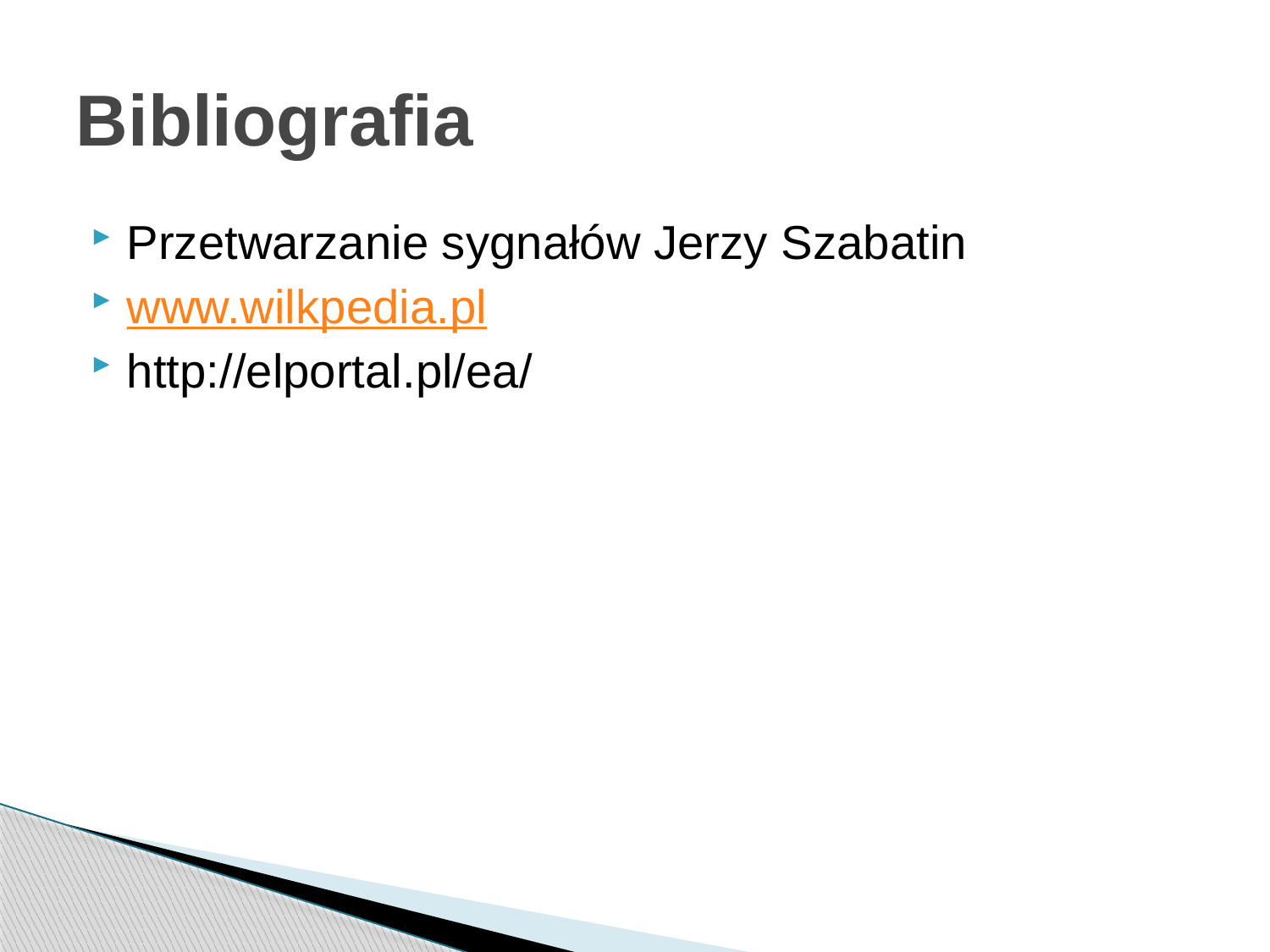

# Bibliografia
Przetwarzanie sygnałów Jerzy Szabatin
www.wilkpedia.pl
http://elportal.pl/ea/